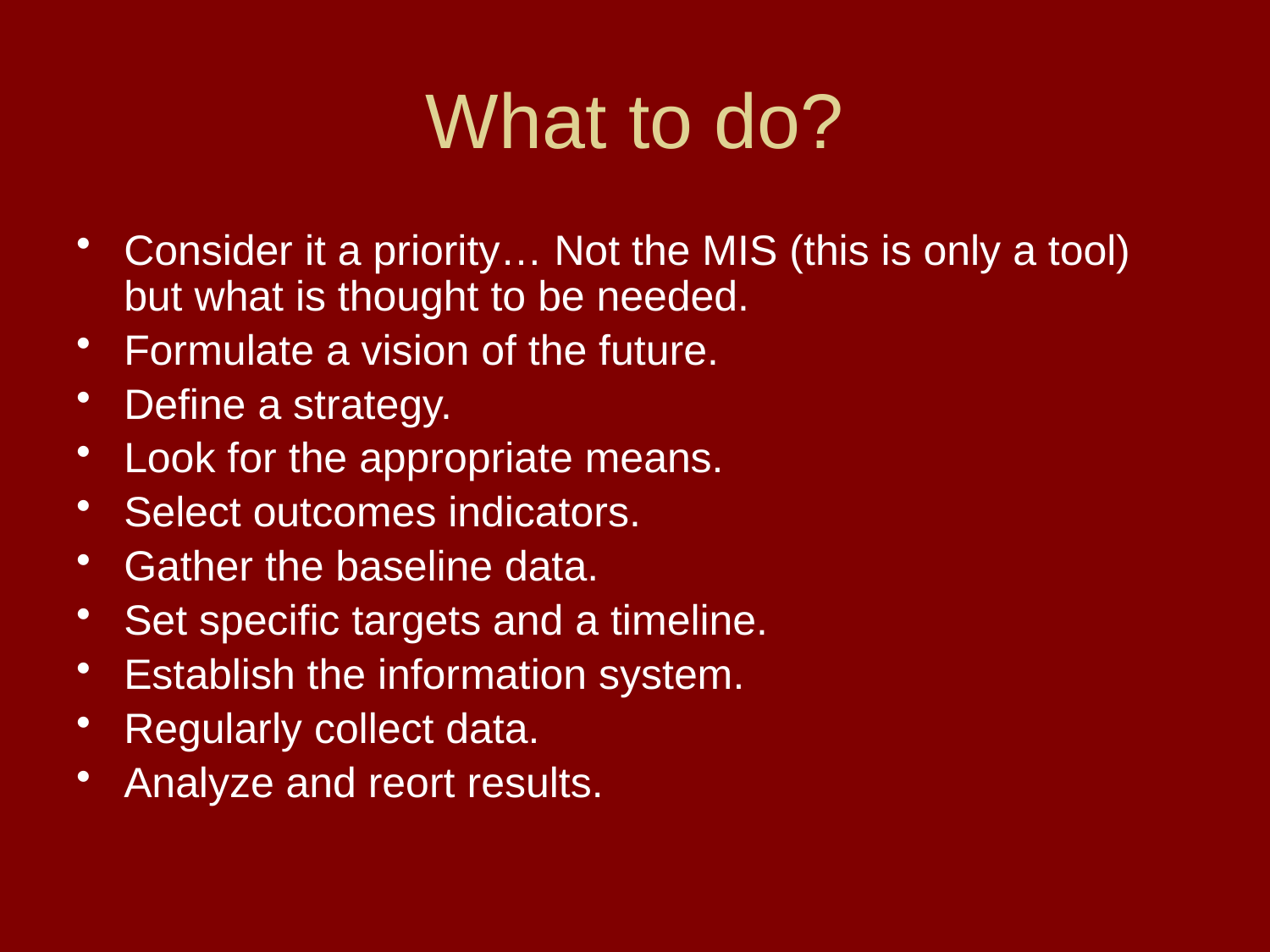

# What to do?
Consider it a priority… Not the MIS (this is only a tool) but what is thought to be needed.
Formulate a vision of the future.
Define a strategy.
Look for the appropriate means.
Select outcomes indicators.
Gather the baseline data.
Set specific targets and a timeline.
Establish the information system.
Regularly collect data.
Analyze and reort results.